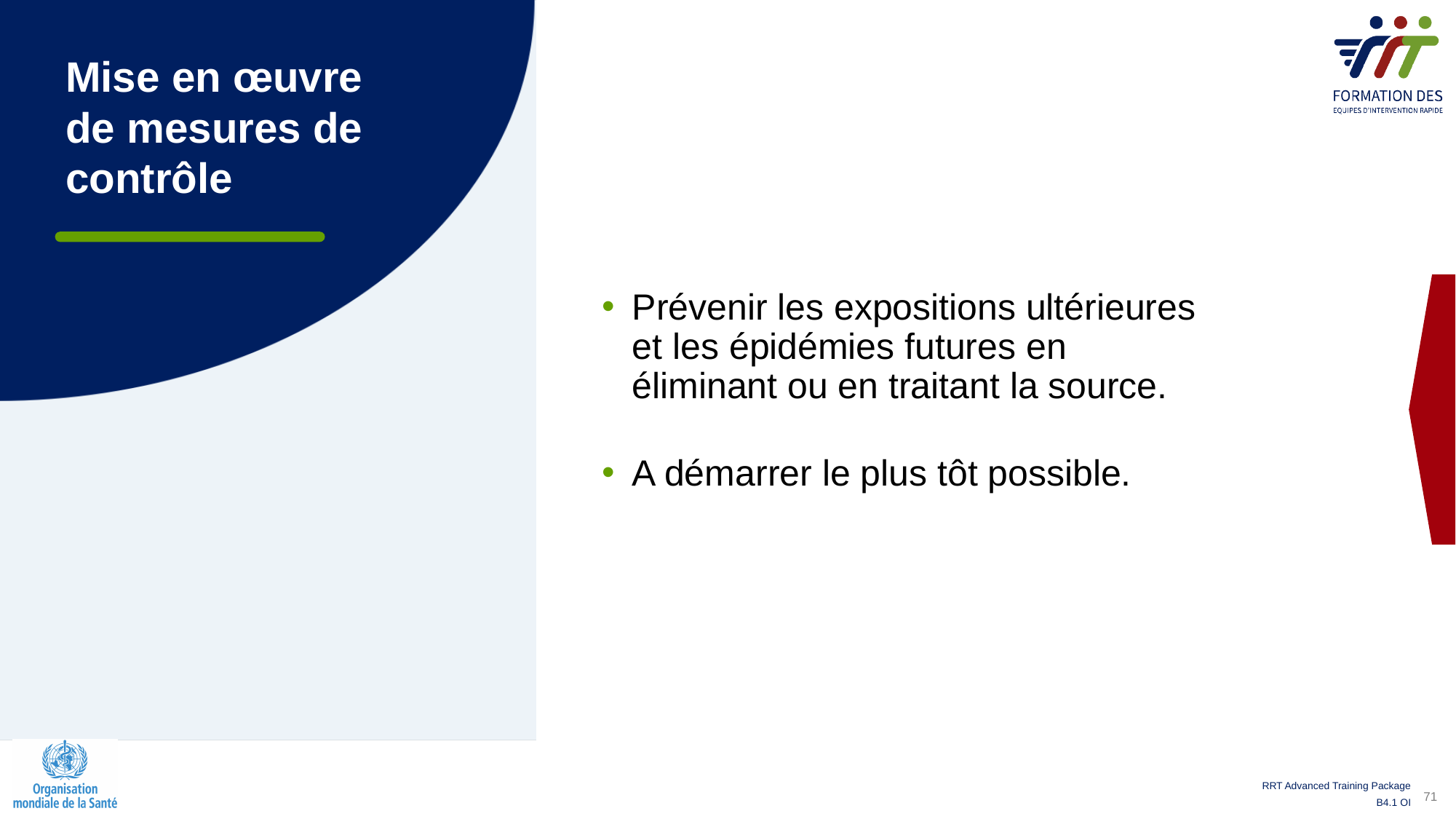

Mise en œuvre de mesures de contrôle

Prévenir les expositions ultérieures et les épidémies futures en éliminant ou en traitant la source.

A démarrer le plus tôt possible.